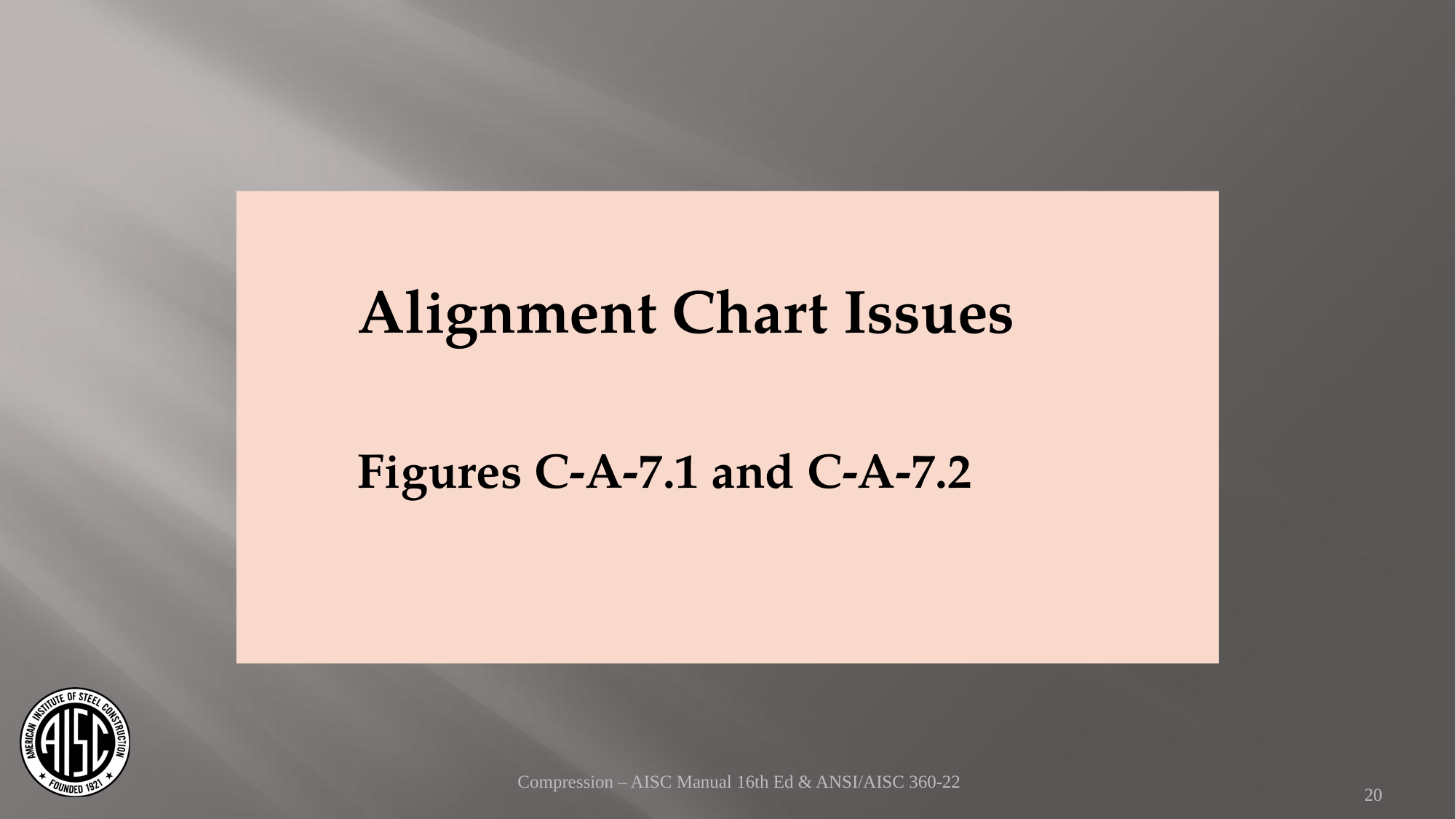

Alignment Chart Issues

Figures C-A-7.1 and C-A-7.2

Compression – AISC Manual 16th Ed & ANSI/AISC 360-22
20